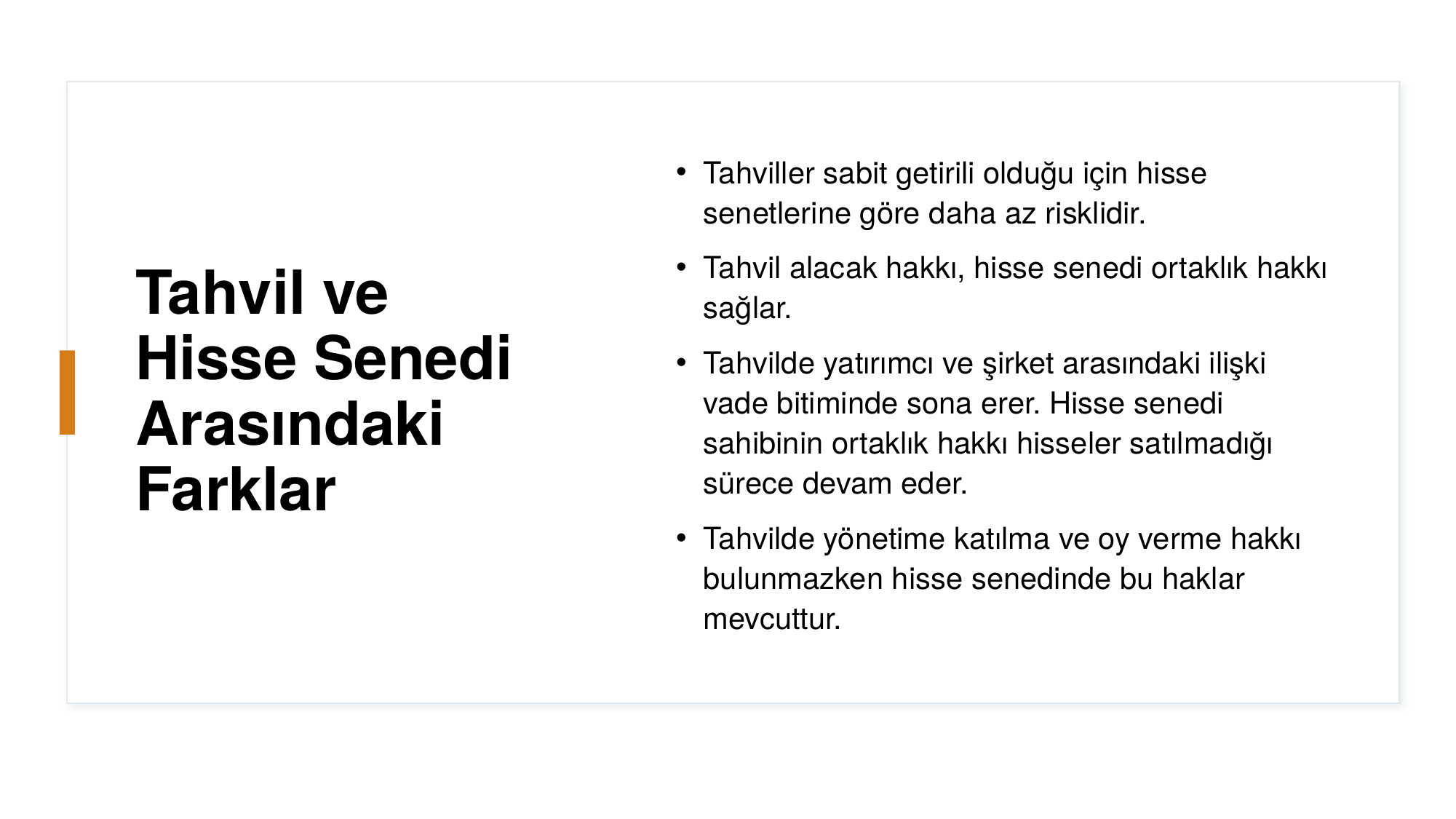

# Tahvil ve Hisse Senedi Arasındaki Farklar
Tahviller sabit getirili olduğu için hisse senetlerine göre daha az risklidir.
Tahvil alacak hakkı, hisse senedi ortaklık hakkı sağlar.
Tahvilde yatırımcı ve şirket arasındaki ilişki vade bitiminde sona erer. Hisse senedi sahibinin ortaklık hakkı hisseler satılmadığı sürece devam eder.
Tahvilde yönetime katılma ve oy verme hakkı bulunmazken hisse senedinde bu haklar mevcuttur.